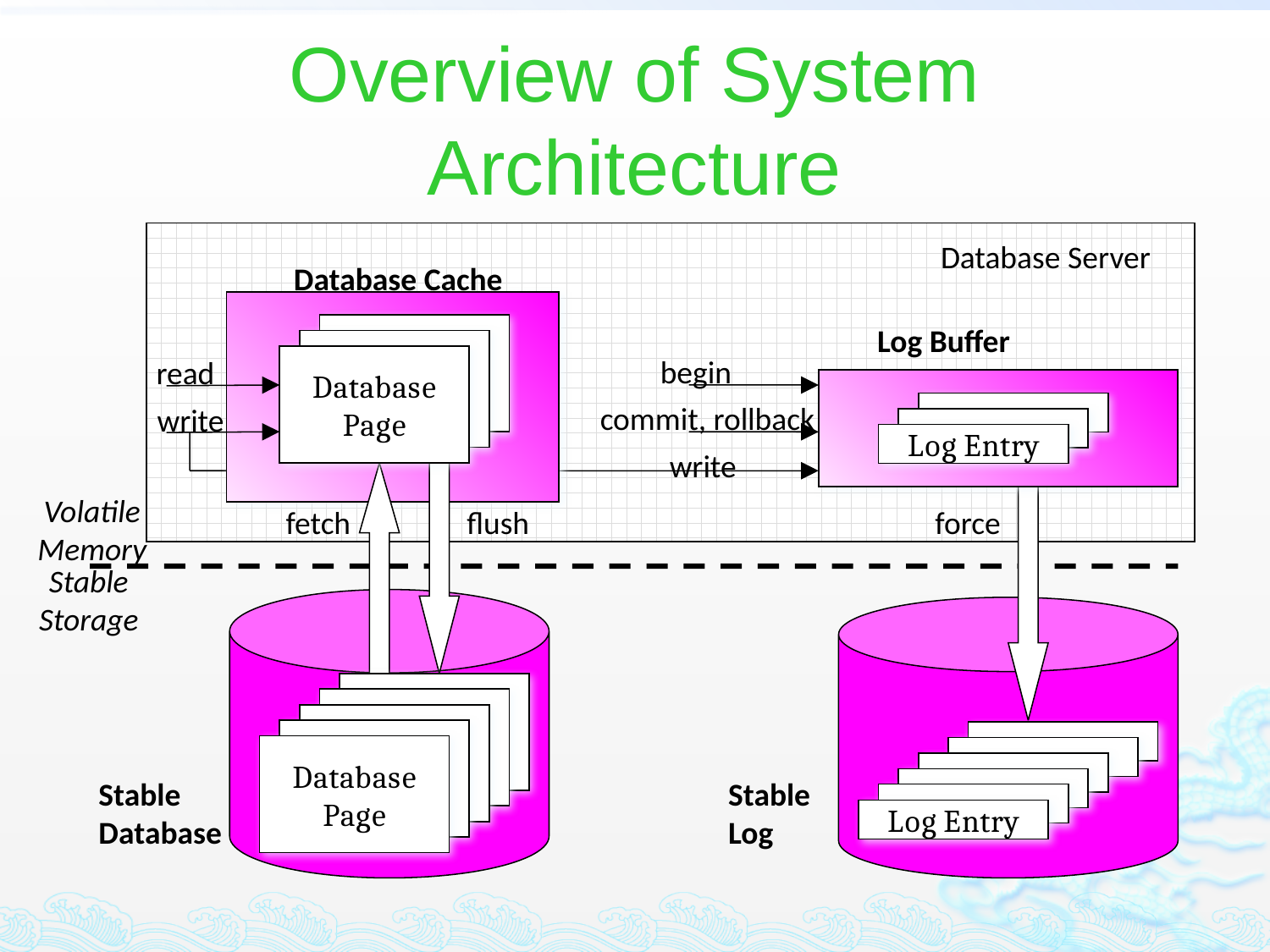

# Overview of System Architecture

Database Server
Database Cache

Log Buffer

Database
Page
begin
read

commit, rollback

write

Log Entry

write

Volatile
Memory
fetch
flush
force
Stable
Storage

Database
Page

Stable
Database
Stable
Log

Log Entry